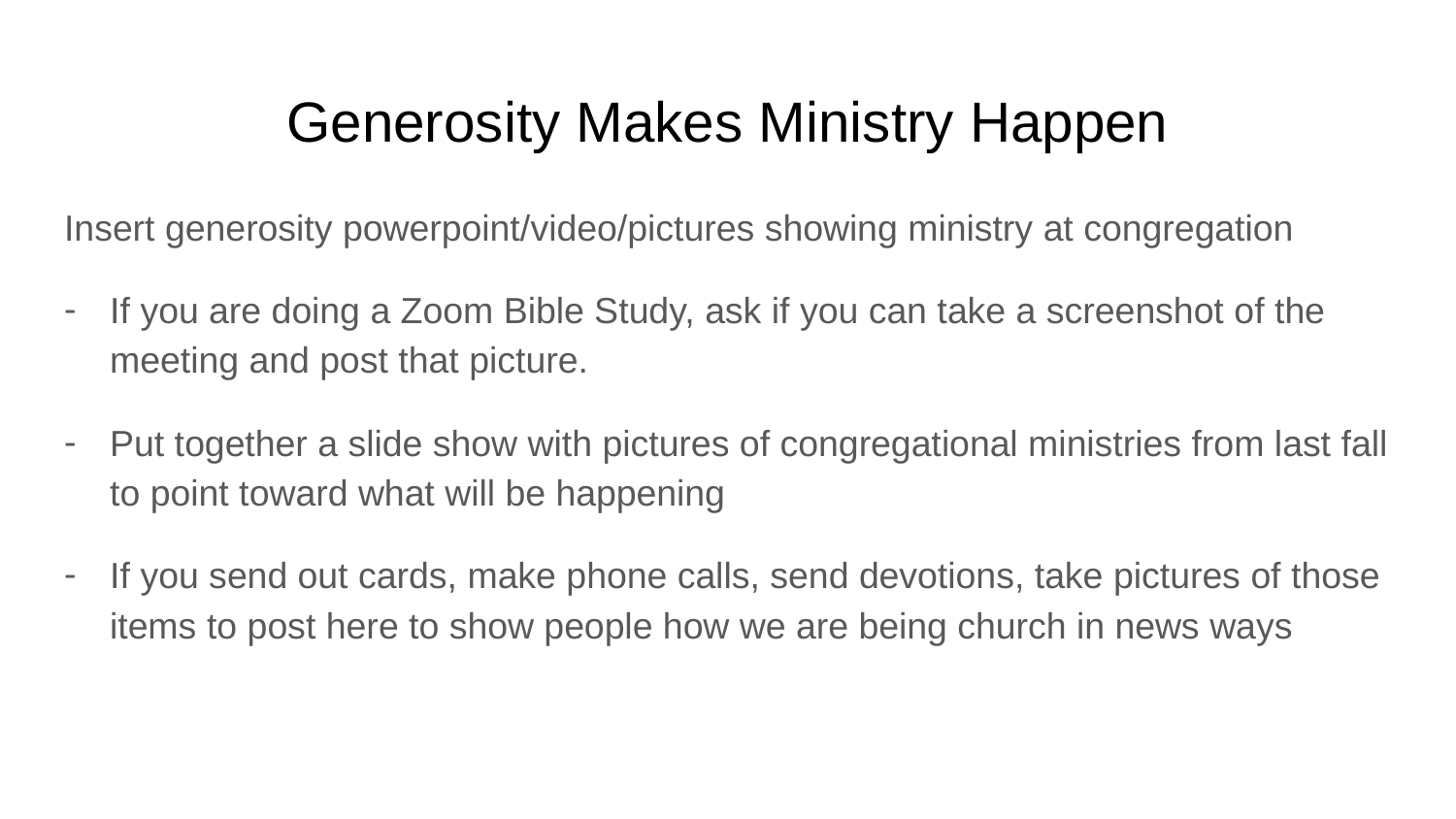

# Generosity Makes Ministry Happen
Insert generosity powerpoint/video/pictures showing ministry at congregation
If you are doing a Zoom Bible Study, ask if you can take a screenshot of the meeting and post that picture.
Put together a slide show with pictures of congregational ministries from last fall to point toward what will be happening
If you send out cards, make phone calls, send devotions, take pictures of those items to post here to show people how we are being church in news ways